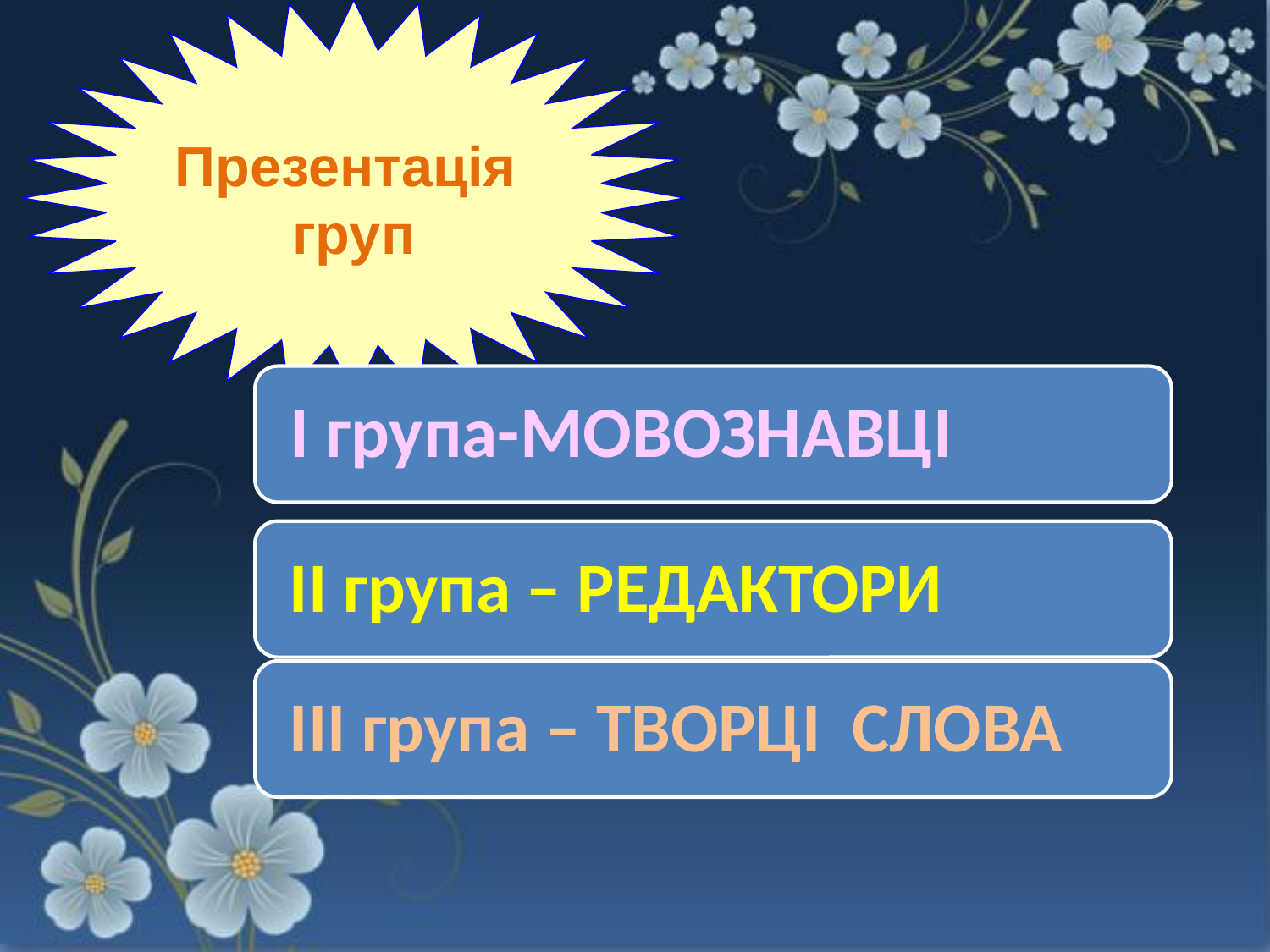

Презентація
груп
І група-МОВОЗНАВЦІ
ІІ група – РЕДАКТОРИ

ІІІ група – ТВОРЦІ  СЛОВА